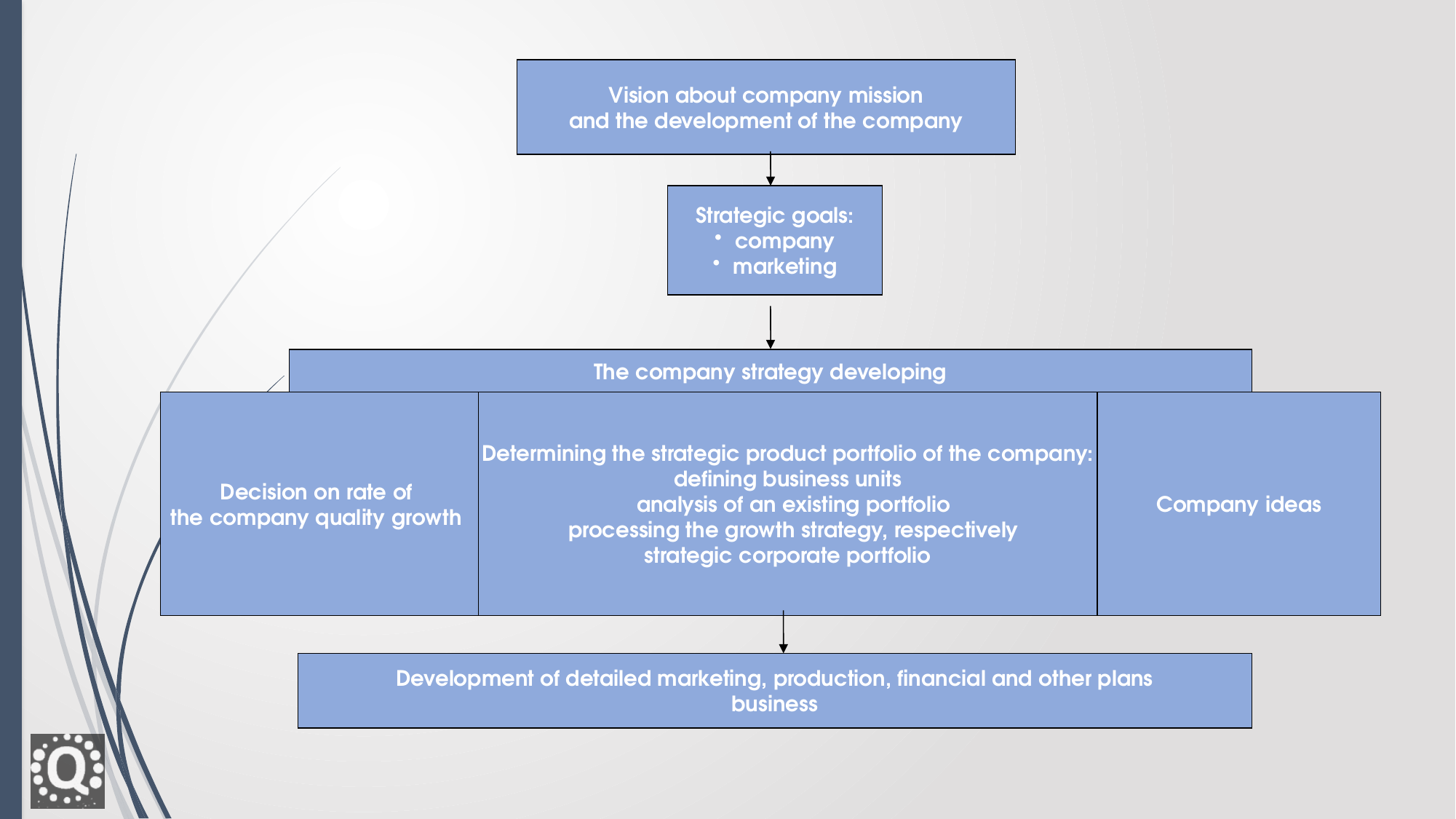

Vision about company mission
and the development of the company

Strategic goals:
company
marketing

The company strategy developing
Decision on rate of
the company quality growth
Determining the strategic product portfolio of the company:
defining business units
  analysis of an existing portfolio
  processing the growth strategy, respectively
strategic corporate portfolio
Company ideas

Development of detailed marketing, production, financial and other plans
business